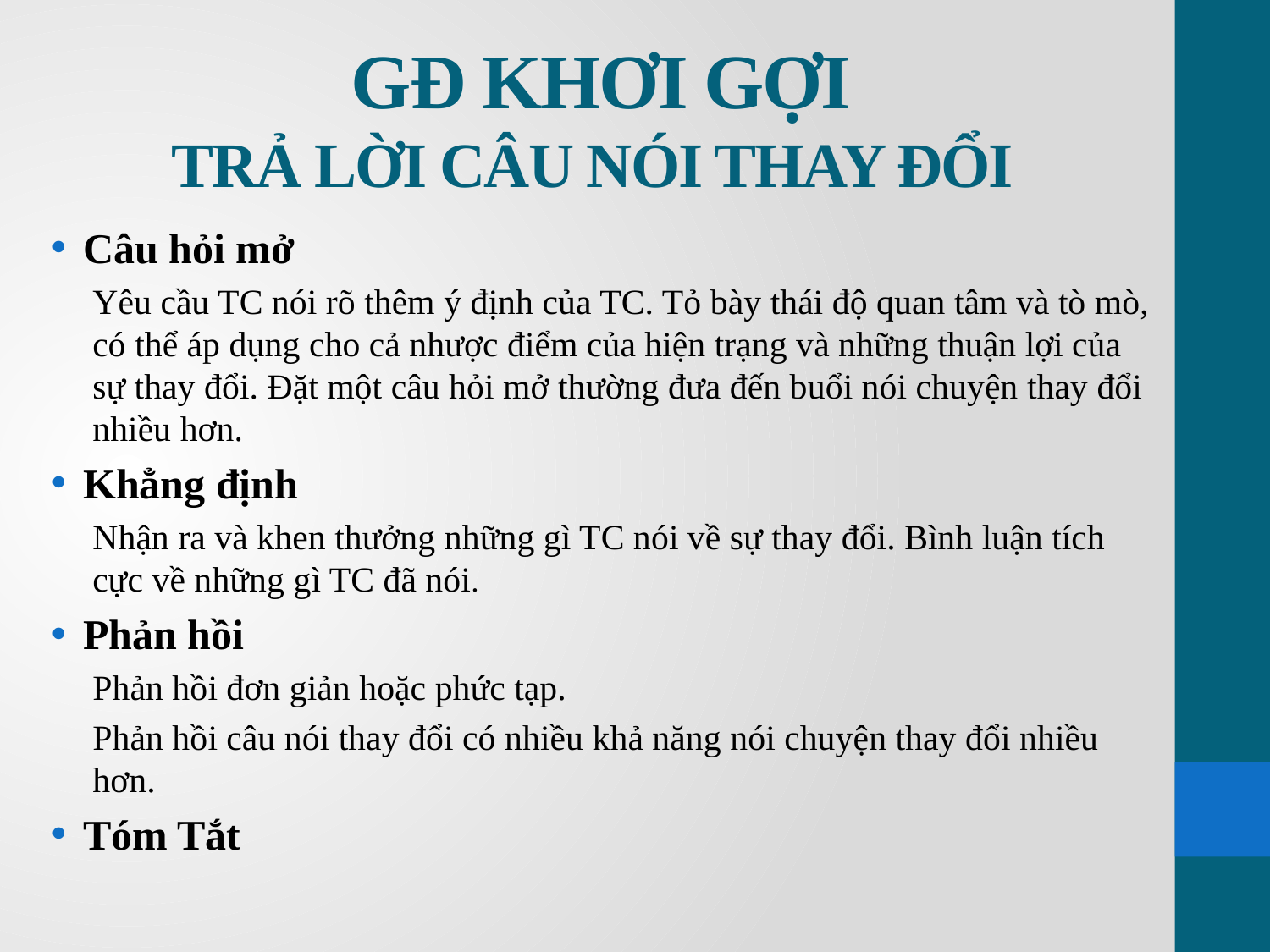

# GĐ KHƠI GỢI TRẢ LỜI CÂU NÓI THAY ĐỔI
Câu hỏi mở
Yêu cầu TC nói rõ thêm ý định của TC. Tỏ bày thái độ quan tâm và tò mò, có thể áp dụng cho cả nhược điểm của hiện trạng và những thuận lợi của sự thay đổi. Đặt một câu hỏi mở thường đưa đến buổi nói chuyện thay đổi nhiều hơn.
Khẳng định
Nhận ra và khen thưởng những gì TC nói về sự thay đổi. Bình luận tích cực về những gì TC đã nói.
Phản hồi
Phản hồi đơn giản hoặc phức tạp.
Phản hồi câu nói thay đổi có nhiều khả năng nói chuyện thay đổi nhiều hơn.
Tóm Tắt